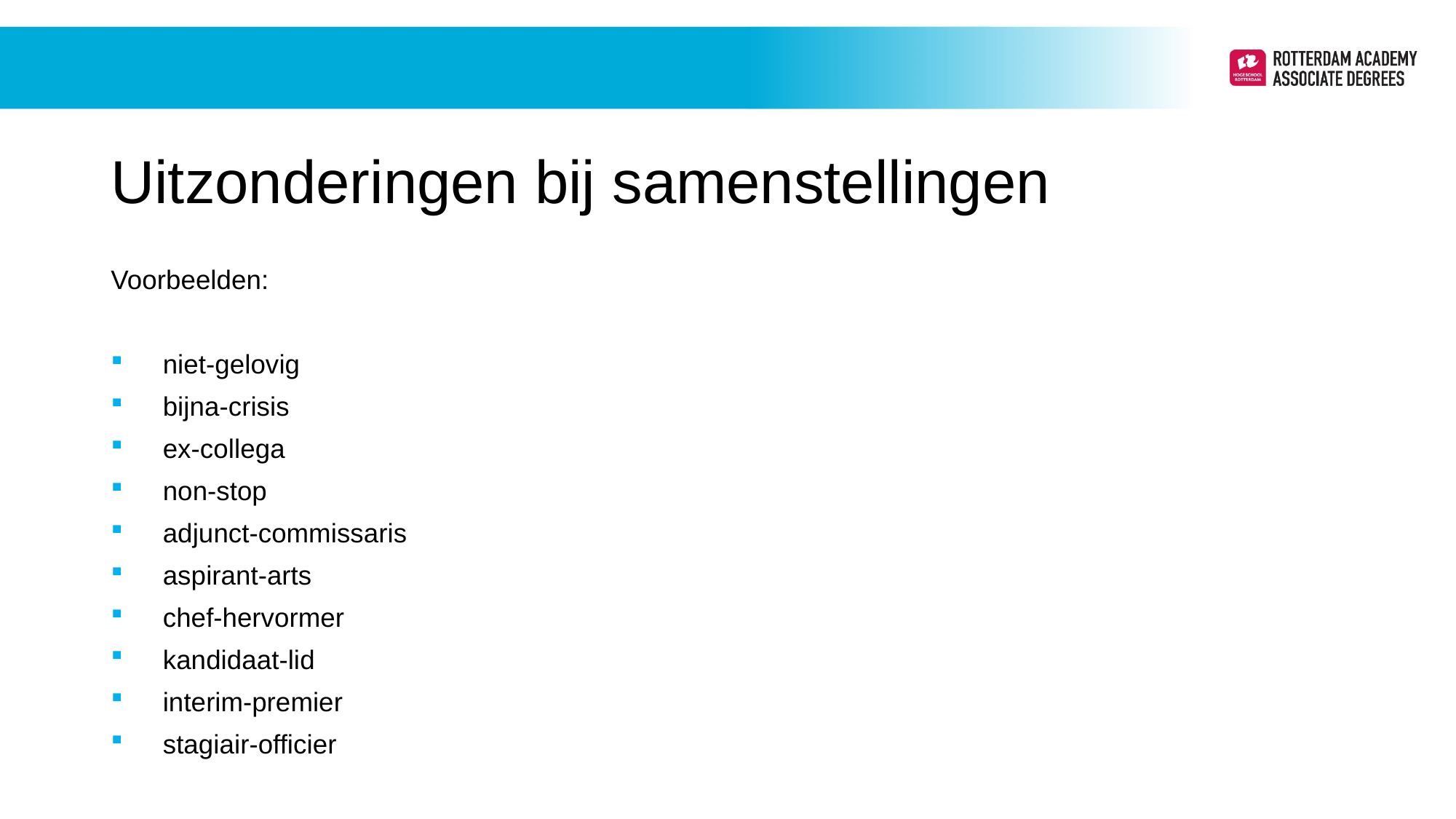

# Uitzonderingen bij samenstellingen
Voorbeelden:

niet-gelovig
bijna-crisis
ex-collega
non-stop
adjunct-commissaris
aspirant-arts
chef-hervormer
kandidaat-lid
interim-premier
stagiair-officier